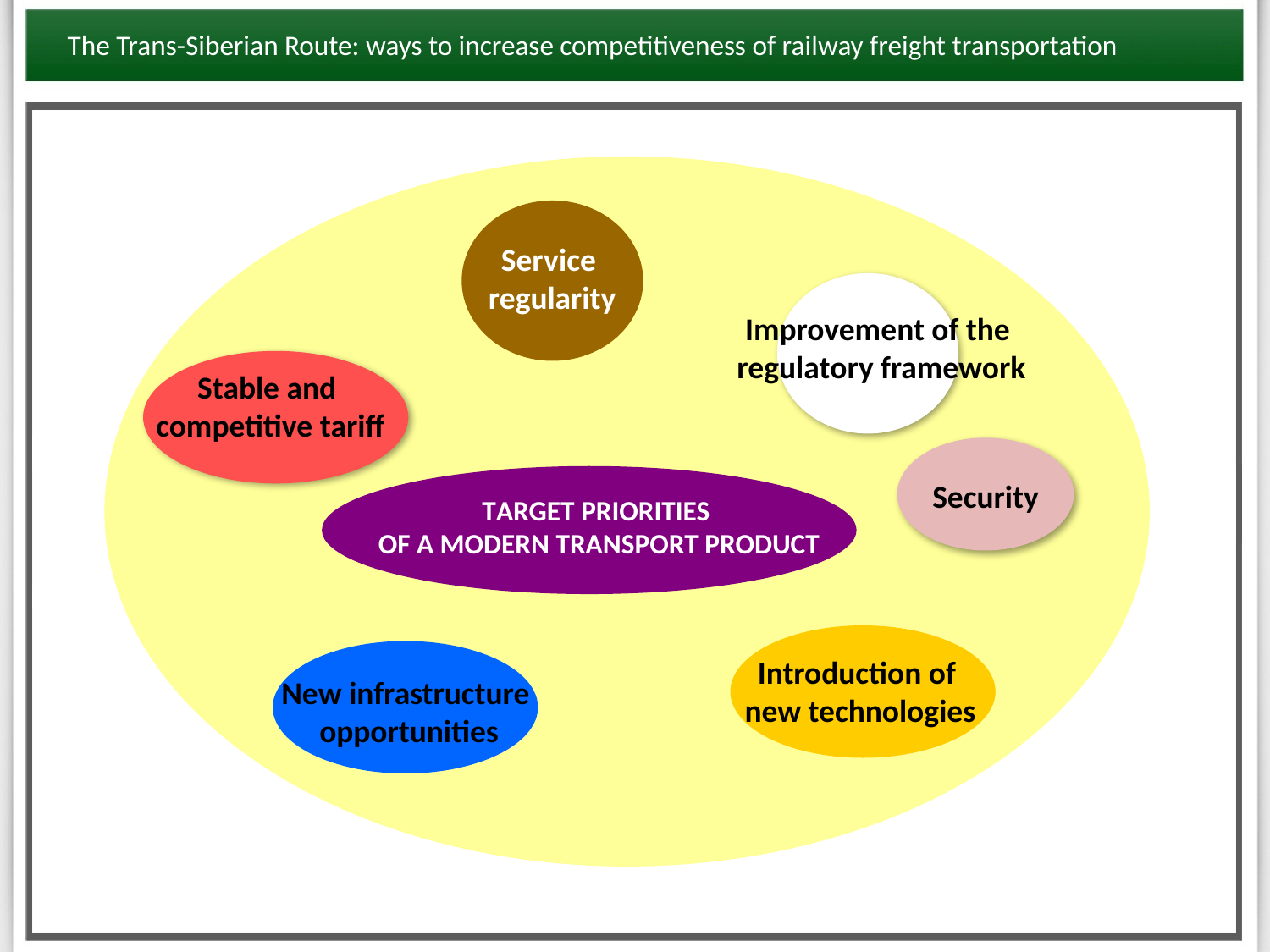

The Trans-Siberian Route: ways to increase competitiveness of railway freight transportation

Service
regularity

Improvement of the
regulatory framework

Stable and
competitive tariff

TARGET PRIORITIES
OF A MODERN TRANSPORT PRODUCT
Security

Introduction of
new technologies
New infrastructure
opportunities